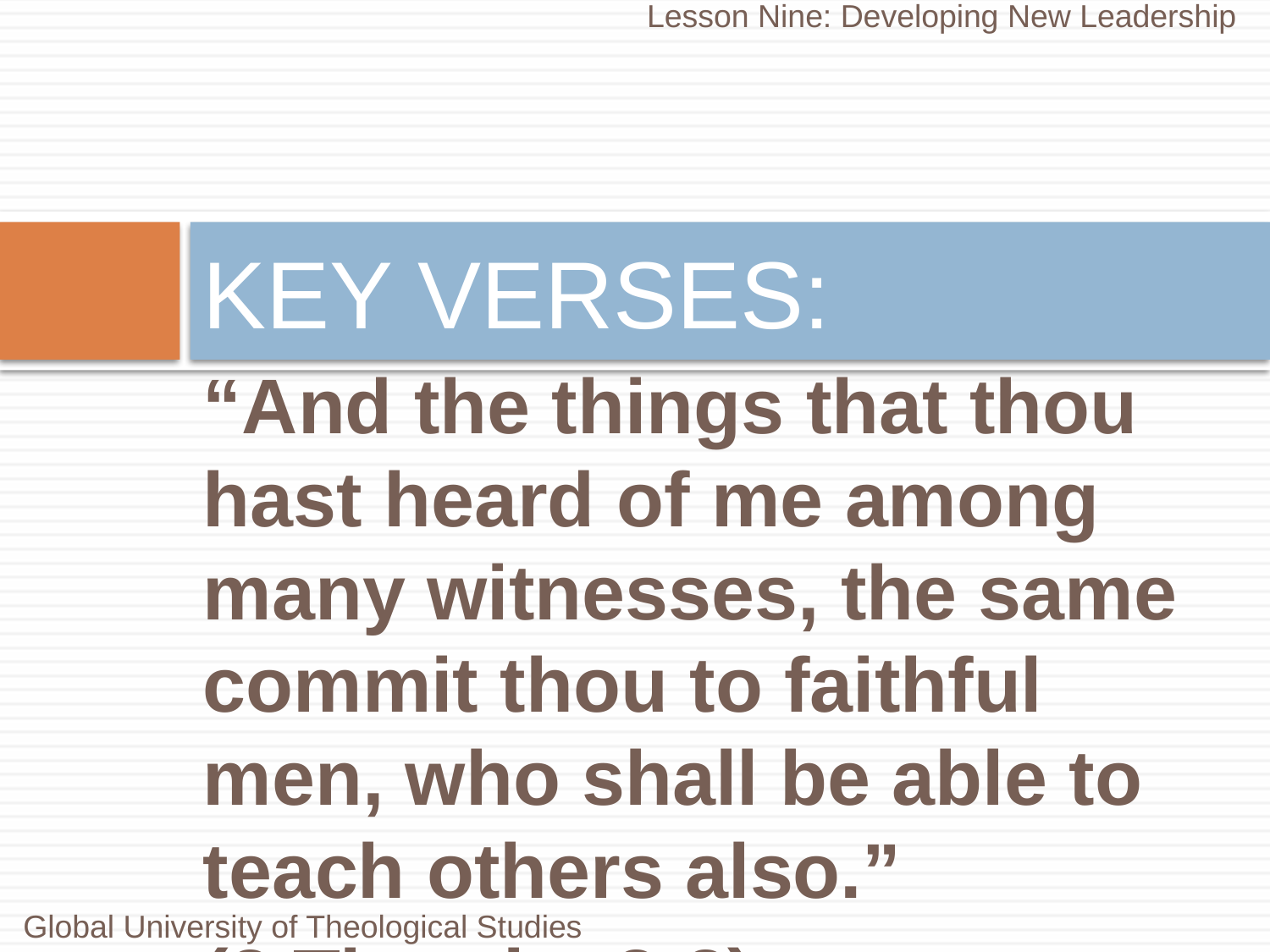

Lesson Nine: Developing New Leadership
# KEY VERSES:
“And the things that thou hast heard of me among many witnesses, the same commit thou to faithful men, who shall be able to teach others also.”
(2 Timothy 2:2)
Global University of Theological Studies